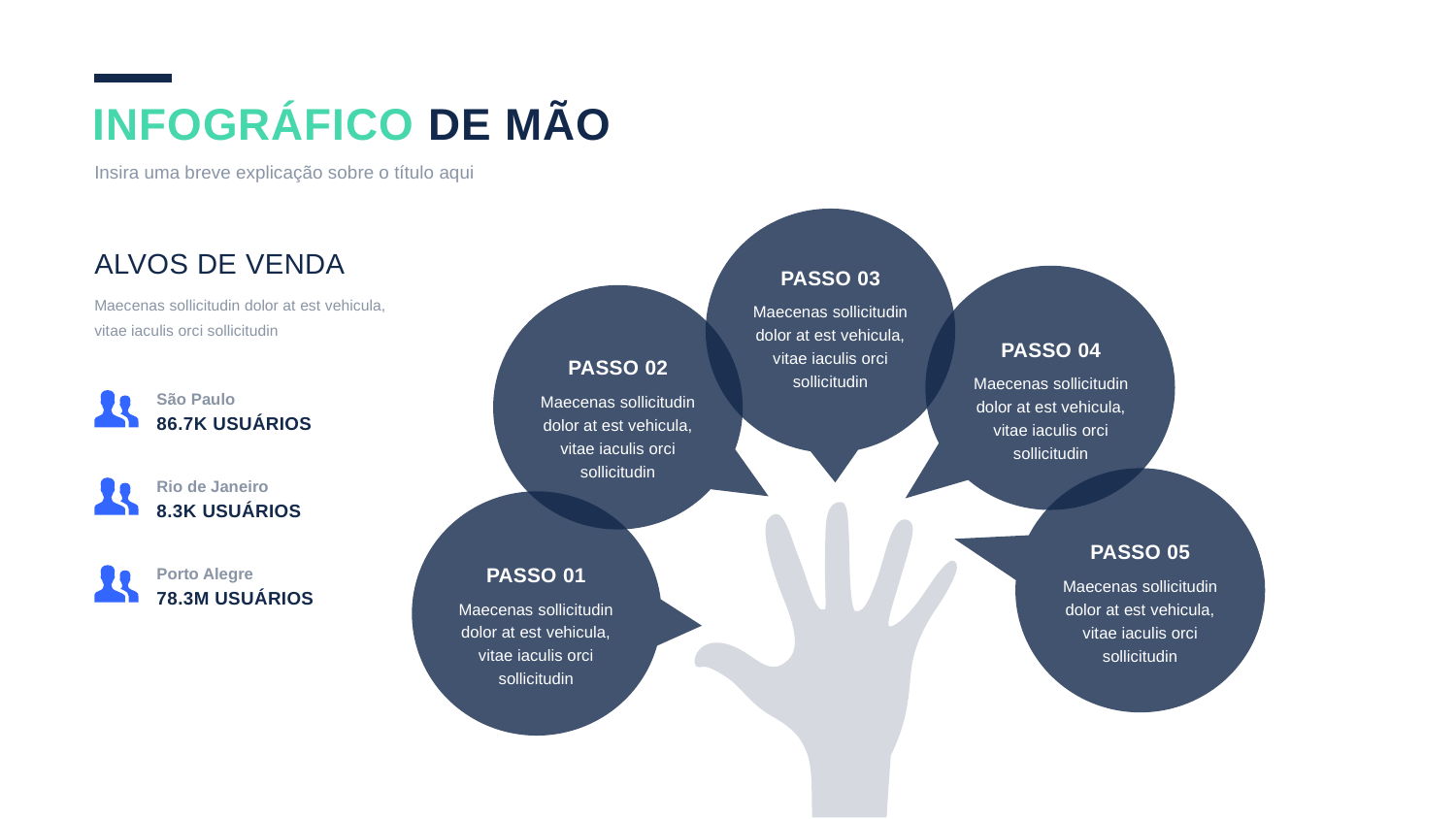

Infográfico de mão
Insira uma breve explicação sobre o título aqui

Alvos de venda
passo 03
Maecenas sollicitudin dolor at est vehicula, vitae iaculis orci sollicitudin

Maecenas sollicitudin dolor at est vehicula, vitae iaculis orci sollicitudin
passo 04
Maecenas sollicitudin dolor at est vehicula, vitae iaculis orci sollicitudin
passo 02
Maecenas sollicitudin dolor at est vehicula, vitae iaculis orci sollicitudin
São Paulo

86.7k usuários

Rio de Janeiro

8.3K usuários

passo 05
Maecenas sollicitudin dolor at est vehicula, vitae iaculis orci sollicitudin
passo 01
Maecenas sollicitudin dolor at est vehicula, vitae iaculis orci sollicitudin
Porto Alegre

78.3M usuários